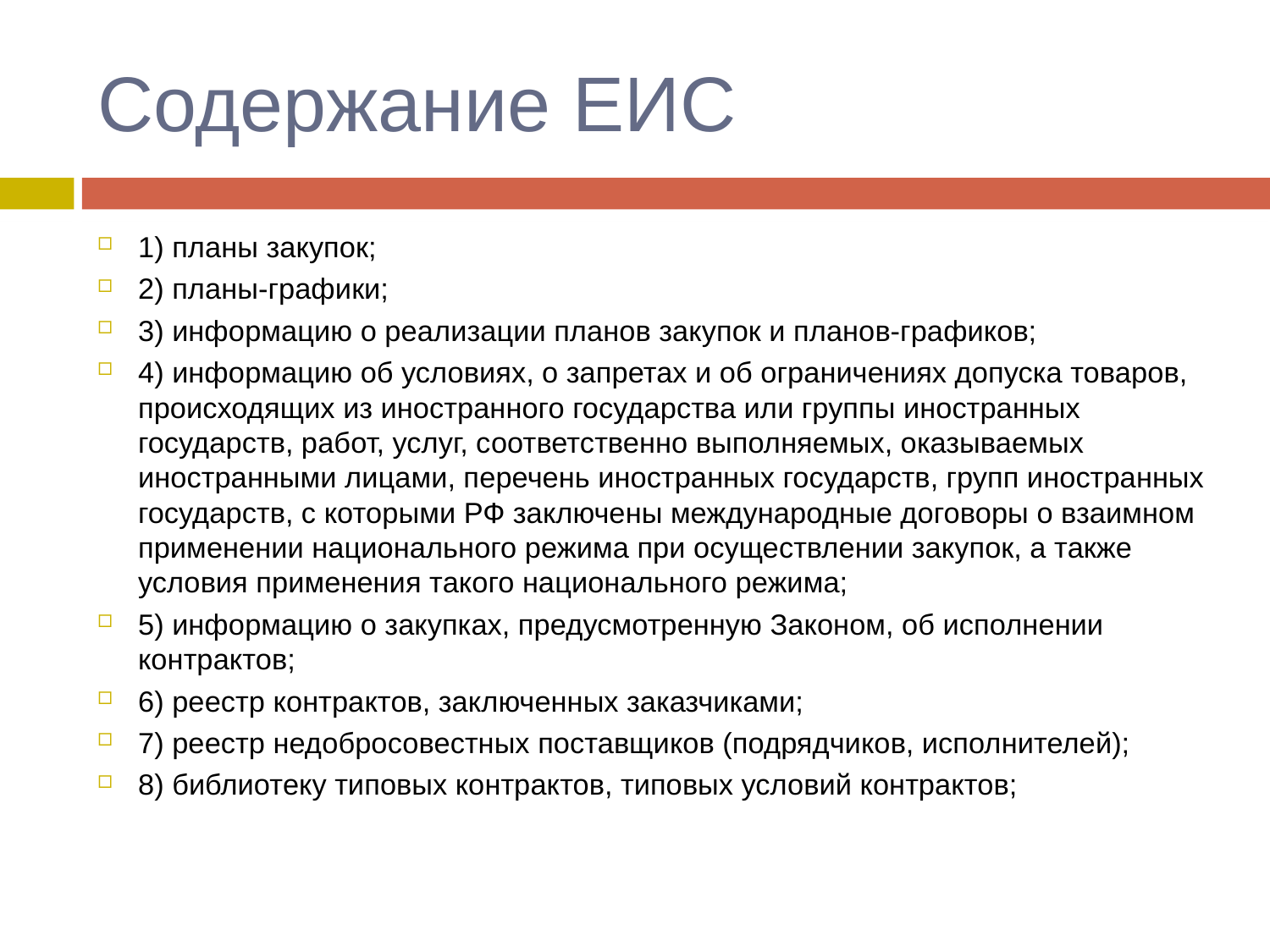

# Содержание ЕИС
1) планы закупок;
2) планы-графики;
3) информацию о реализации планов закупок и планов-графиков;
4) информацию об условиях, о запретах и об ограничениях допуска товаров, происходящих из иностранного государства или группы иностранных государств, работ, услуг, соответственно выполняемых, оказываемых иностранными лицами, перечень иностранных государств, групп иностранных государств, с которыми РФ заключены международные договоры о взаимном применении национального режима при осуществлении закупок, а также условия применения такого национального режима;
5) информацию о закупках, предусмотренную Законом, об исполнении контрактов;
6) реестр контрактов, заключенных заказчиками;
7) реестр недобросовестных поставщиков (подрядчиков, исполнителей);
8) библиотеку типовых контрактов, типовых условий контрактов;